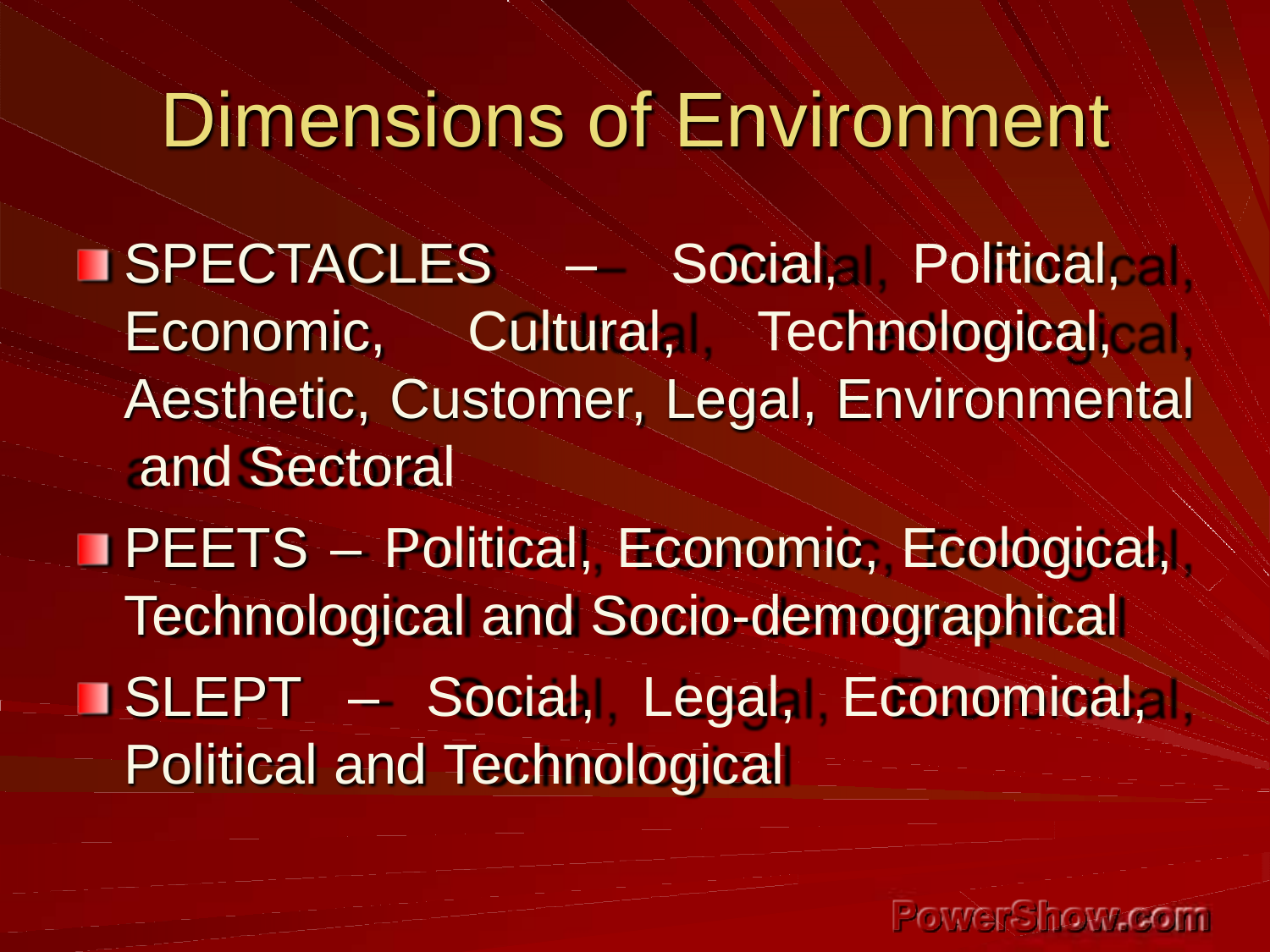

# Dimensions of Environment

SPECTACLES – Social, Political,  Economic, Cultural, Technological,  Aesthetic, Customer, Legal, Environmental  and Sectoral
PEETS – Political, Economic, Ecological,  Technological and Socio-demographical
SLEPT – Social, Legal, Economical,  Political and Technological